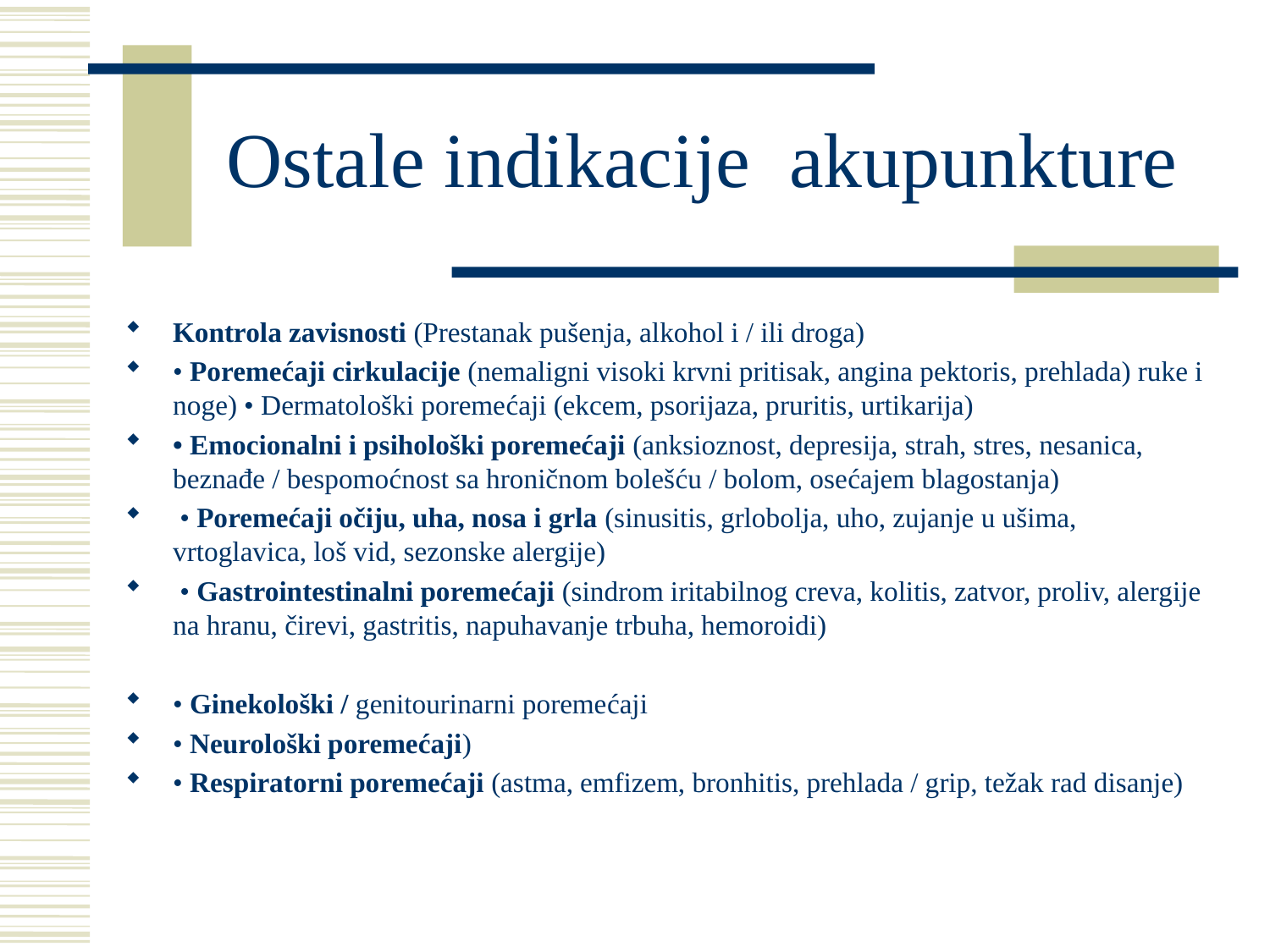

# Ostale indikacije  akupunkture
Kontrola zavisnosti (Prestanak pušenja, alkohol i / ili droga)
• Poremećaji cirkulacije (nemaligni visoki krvni pritisak, angina pektoris, prehlada) ruke i noge) • Dermatološki poremećaji (ekcem, psorijaza, pruritis, urtikarija)
• Emocionalni i psihološki poremećaji (anksioznost, depresija, strah, stres, nesanica, beznađe / bespomoćnost sa hroničnom bolešću / bolom, osećajem blagostanja)
 • Poremećaji očiju, uha, nosa i grla (sinusitis, grlobolja, uho, zujanje u ušima, vrtoglavica, loš vid, sezonske alergije)
 • Gastrointestinalni poremećaji (sindrom iritabilnog creva, kolitis, zatvor, proliv, alergije na hranu, čirevi, gastritis, napuhavanje trbuha, hemoroidi)

• Ginekološki / genitourinarni poremećaji
• Neurološki poremećaji)
• Respiratorni poremećaji (astma, emfizem, bronhitis, prehlada / grip, težak rad disanje)